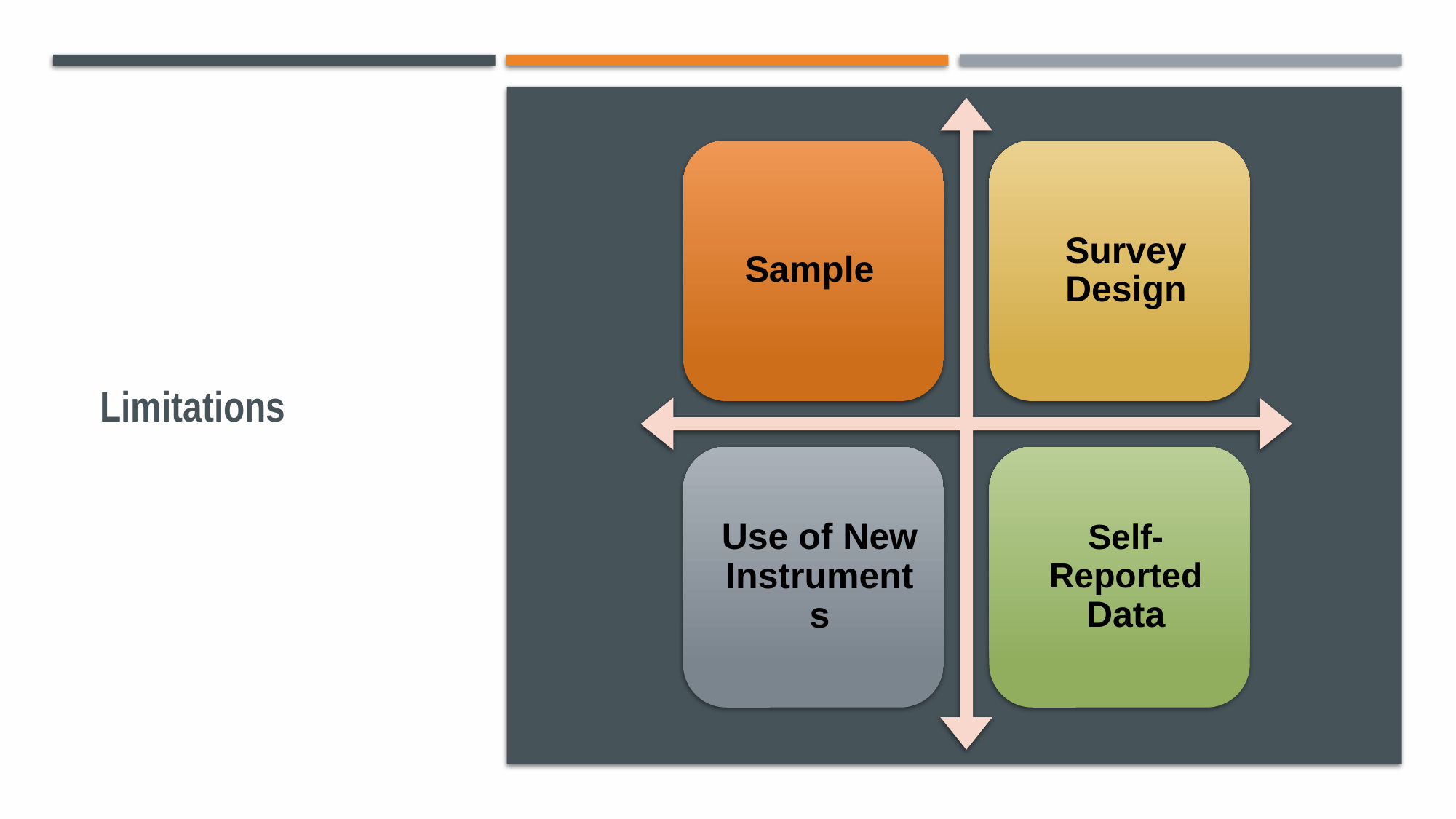

Sample
Survey Design
Use of New Instruments
Self-Reported Data
# Limitations